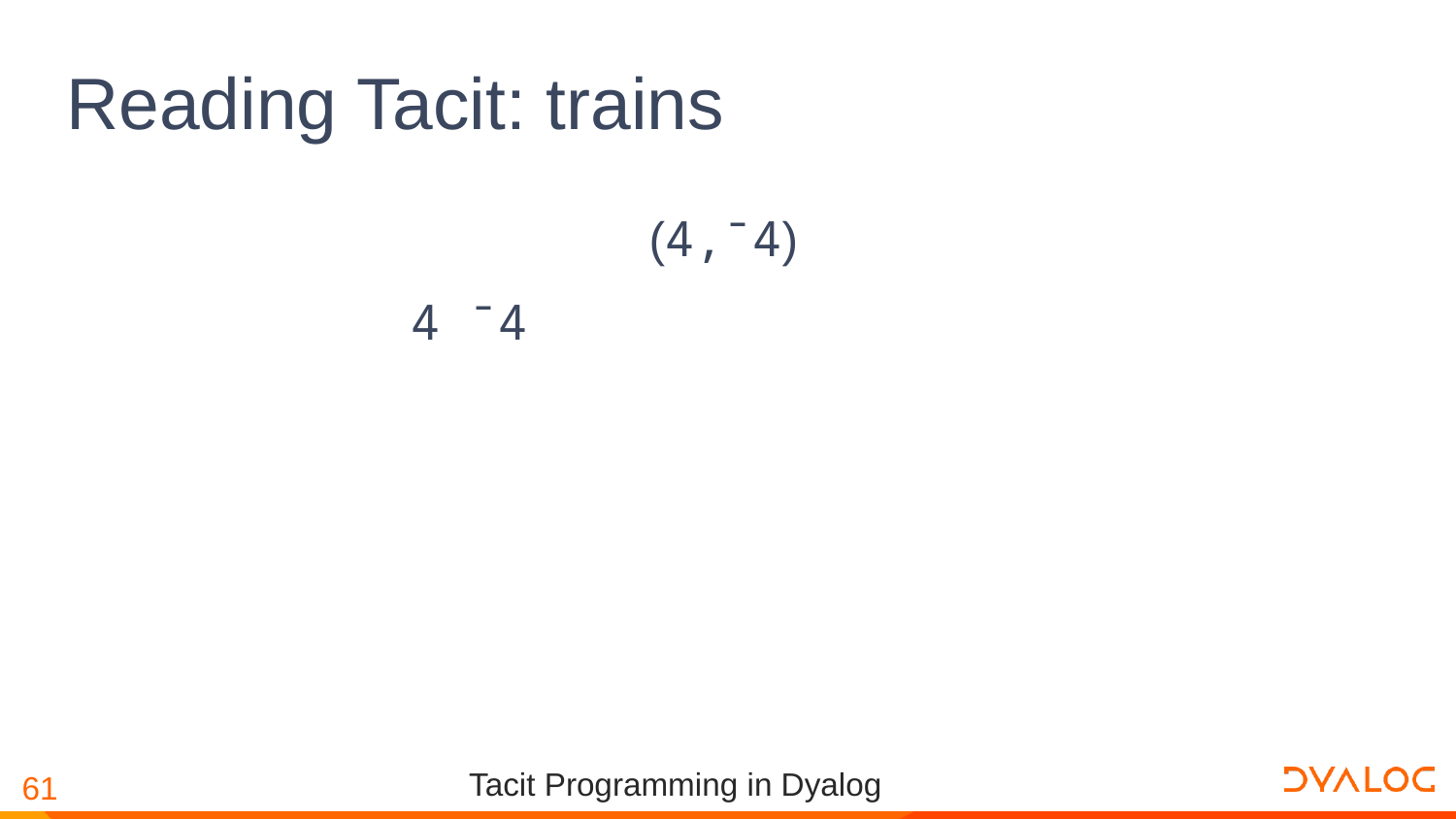

# Reading Tacit: trains
(4,¯4).
4 ¯4                  .